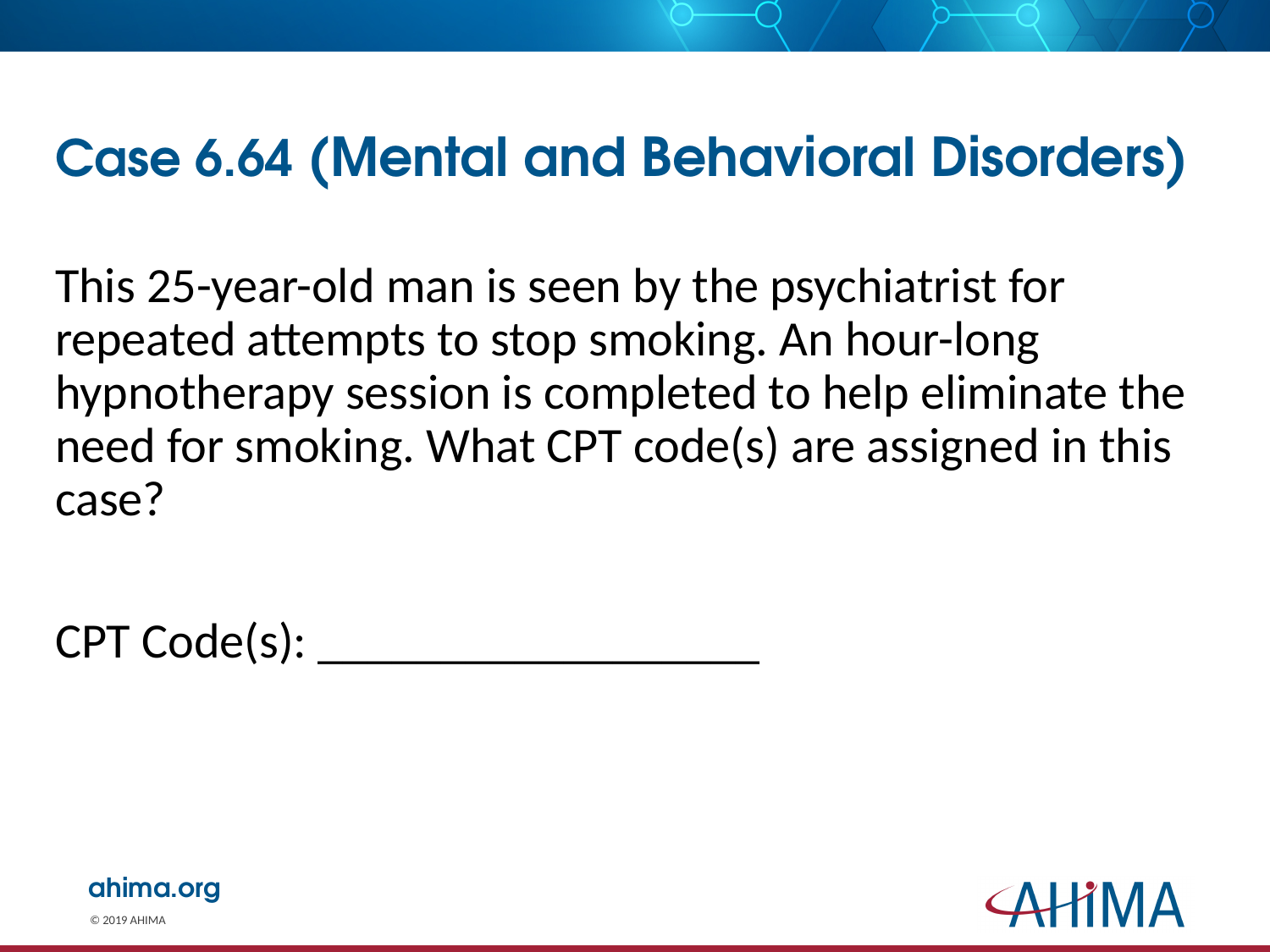

# Case 6.64 (Mental and Behavioral Disorders)
This 25-year-old man is seen by the psychiatrist for repeated attempts to stop smoking. An hour-long hypnotherapy session is completed to help eliminate the need for smoking. What CPT code(s) are assigned in this case?

CPT Code(s): __________________